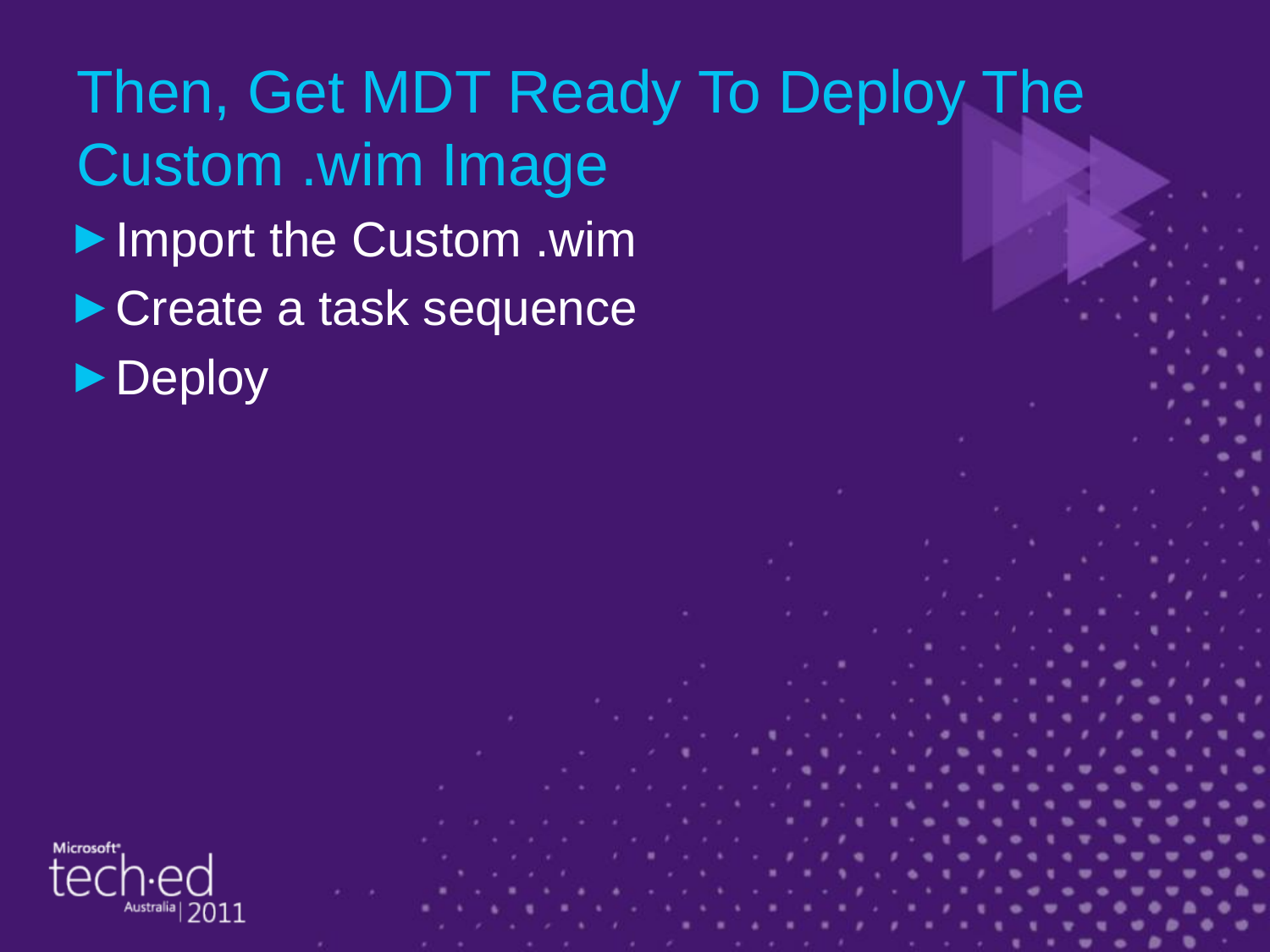

# Then, Get MDT Ready To Deploy The Custom .wim Image
Import the Custom .wim
Create a task sequence
Deploy